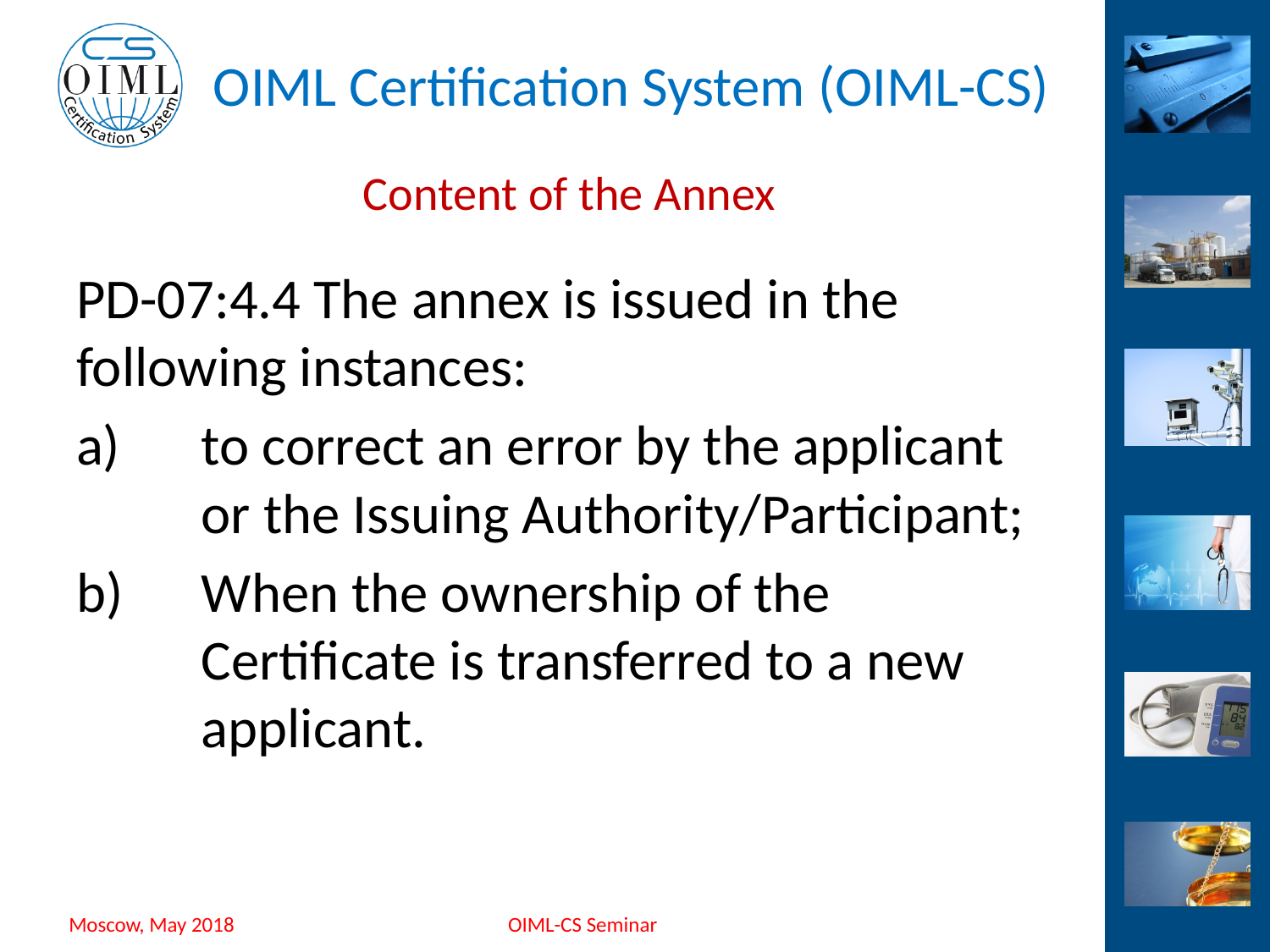

# Content of the Annex
PD-07:4.4 The annex is issued in the following instances:
a)	to correct an error by the applicant or the Issuing Authority/Participant;
b)	When the ownership of the Certificate is transferred to a new applicant.